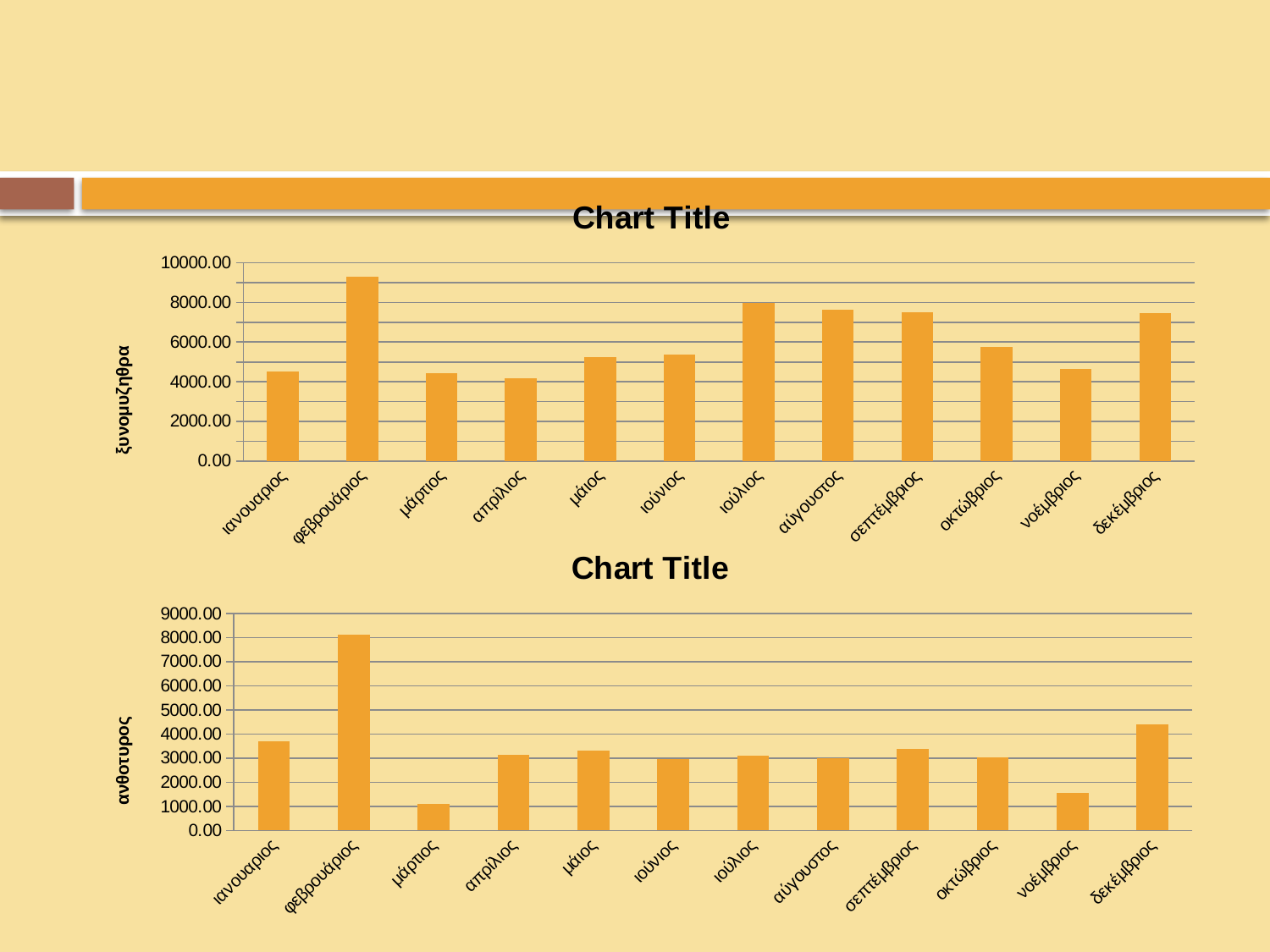

#

### Chart:

| Category |  |
|---|---|
| ιανουαριος | 4505.68 |
| φεβρουάριος | 9275.497999999949 |
| μάρτιος | 4414.54 |
| απρίλιος | 4181.35 |
| μάιος | 5255.0 |
| ιούνιος | 5389.85 |
| ιούλιος | 7975.494000000001 |
| αύγουστος | 7630.5 |
| σεπτέμβριος | 7489.95 |
| οκτώβριος | 5762.675 |
| νοέμβριος | 4657.5 |
| δεκέμβριος | 7477.5 |

### Chart:

| Category |  |
|---|---|
| ιανουαριος | 3698.995 |
| φεβρουάριος | 8128.486 |
| μάρτιος | 1111.498 |
| απρίλιος | 3120.18 |
| μάιος | 3294.778 |
| ιούνιος | 2953.401 |
| ιούλιος | 3099.571 |
| αύγουστος | 2984.676 |
| σεπτέμβριος | 3384.7819999999997 |
| οκτώβριος | 3025.886 |
| νοέμβριος | 1558.595 |
| δεκέμβριος | 4400.085 |